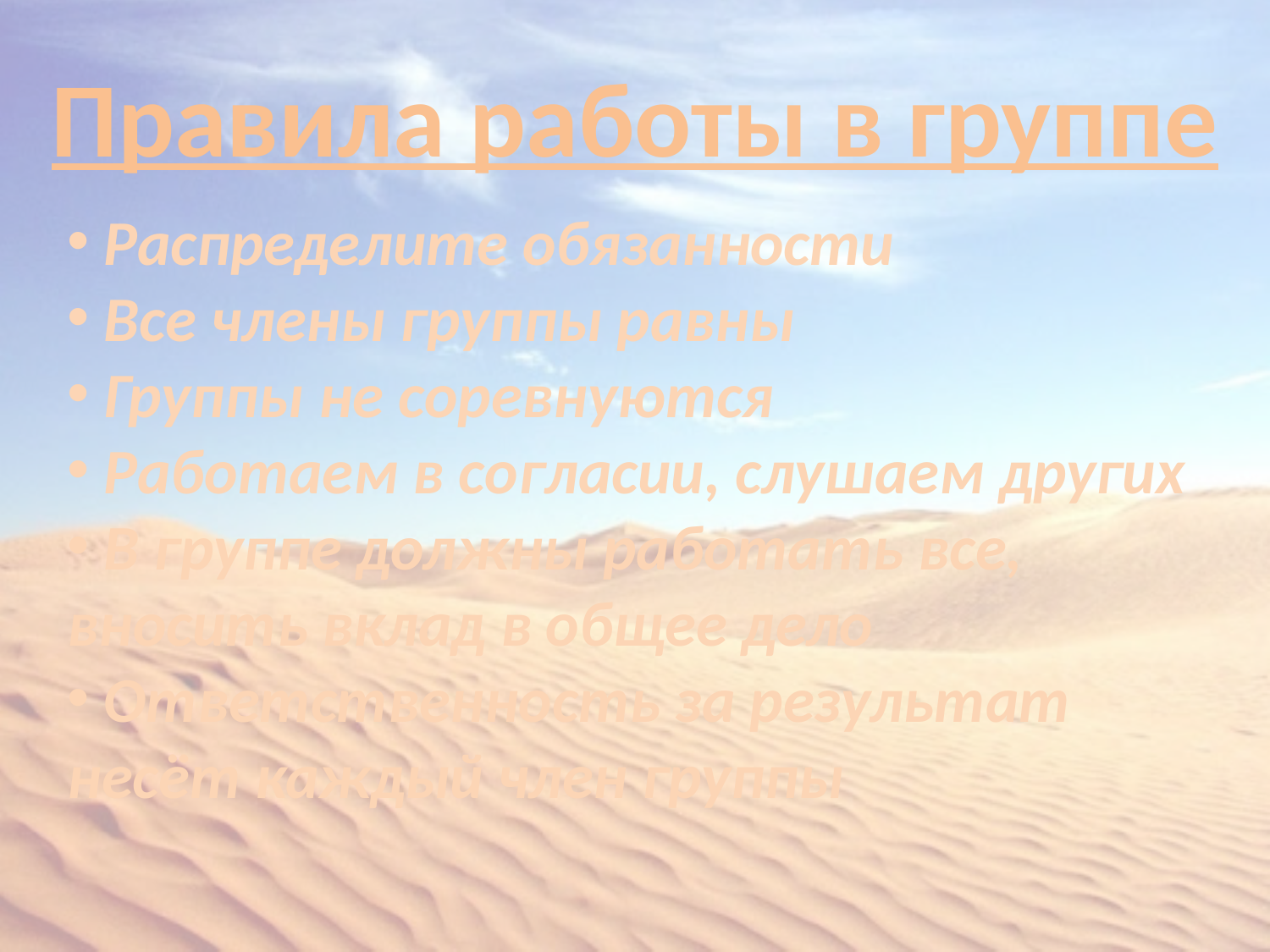

# Правила работы в группе
 Распределите обязанности
 Все члены группы равны
 Группы не соревнуются
 Работаем в согласии, слушаем других
 В группе должны работать все, вносить вклад в общее дело
 Ответственность за результат несёт каждый член группы